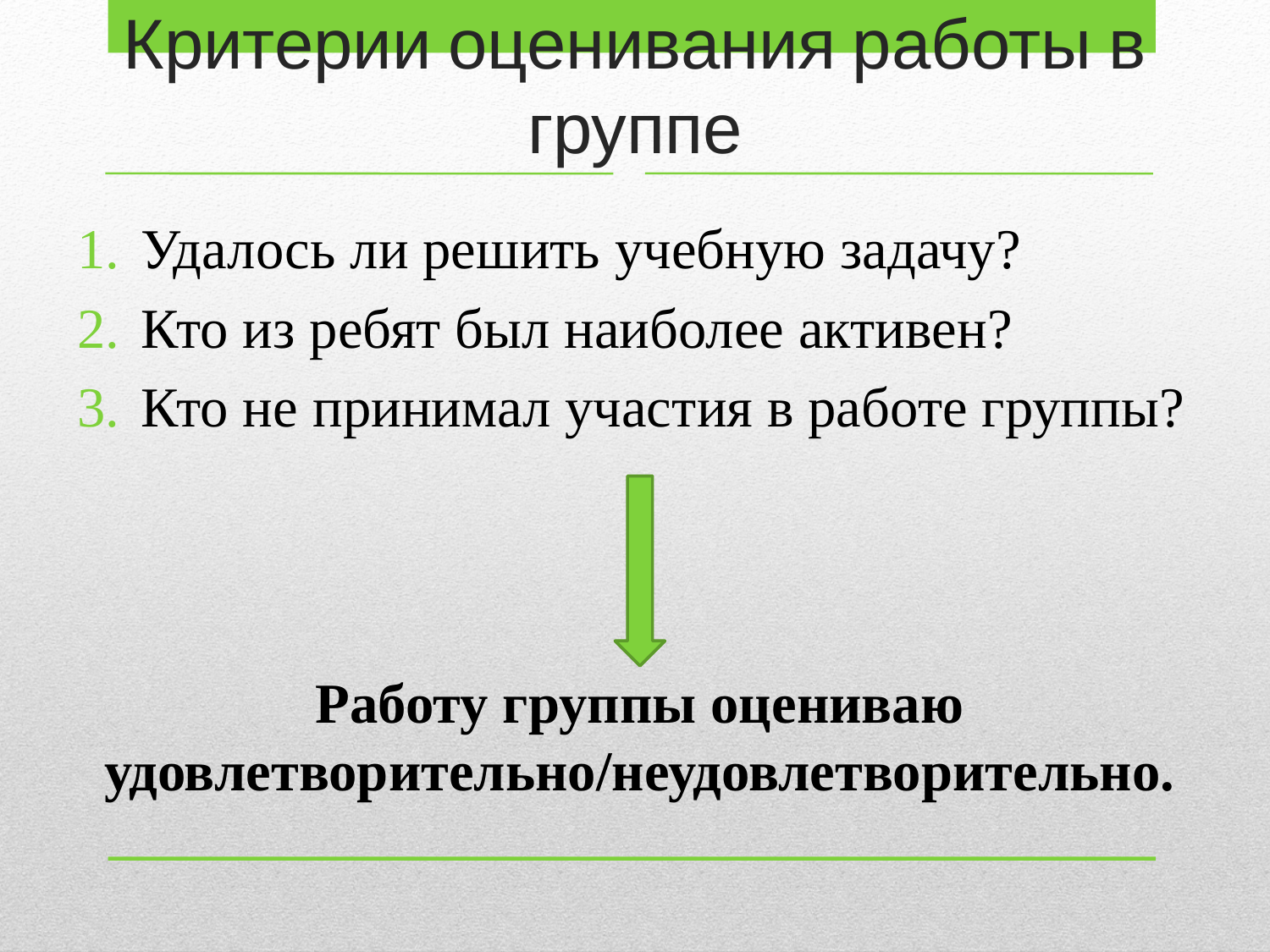

# Критерии оценивания работы в группе
Удалось ли решить учебную задачу?
Кто из ребят был наиболее активен?
Кто не принимал участия в работе группы?

Работу группы оцениваю удовлетворительно/неудовлетворительно.